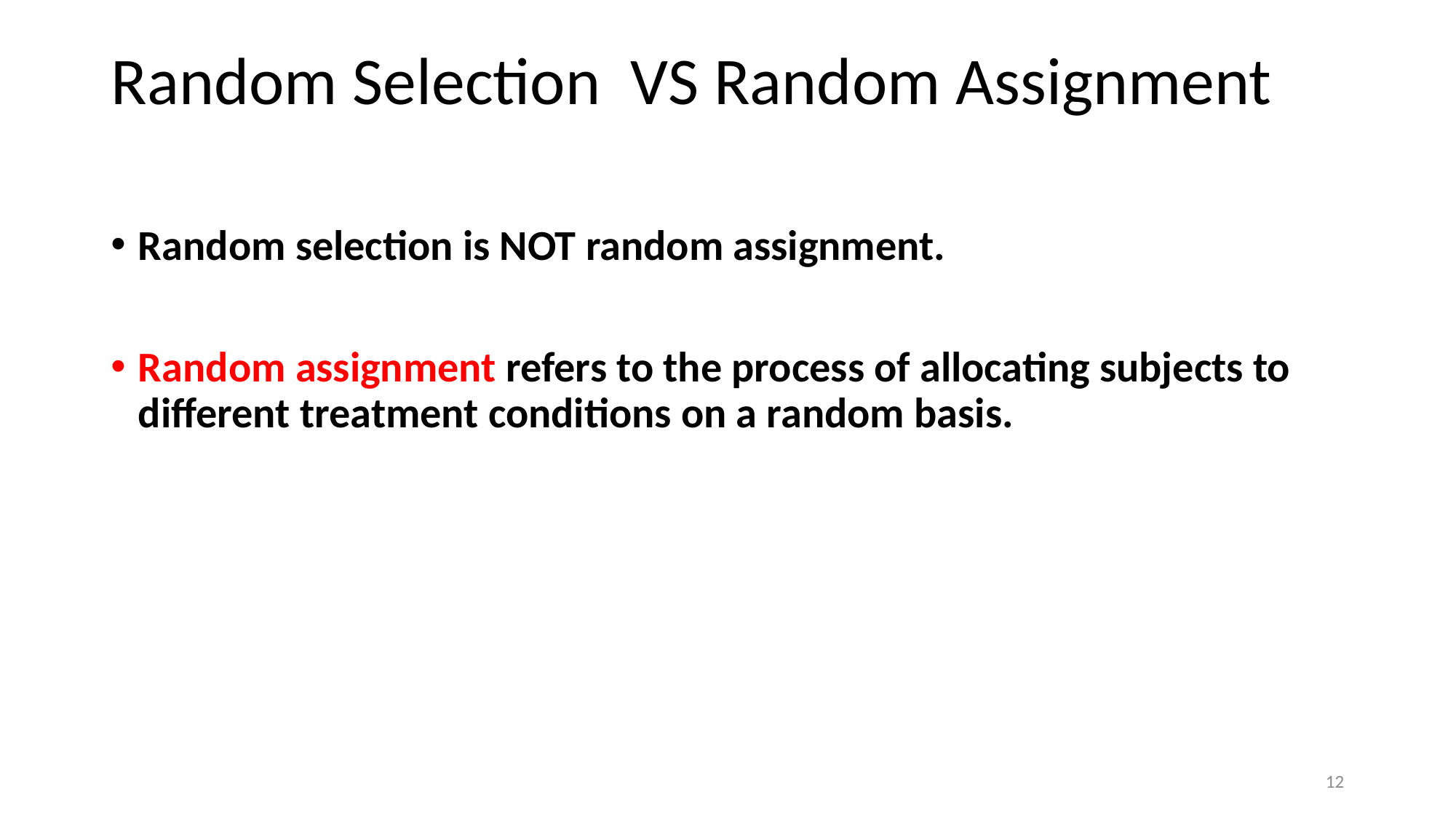

# Random Selection  VS Random Assignment
Random selection is NOT random assignment.

Random assignment refers to the process of allocating subjects to different treatment conditions on a random basis.

12